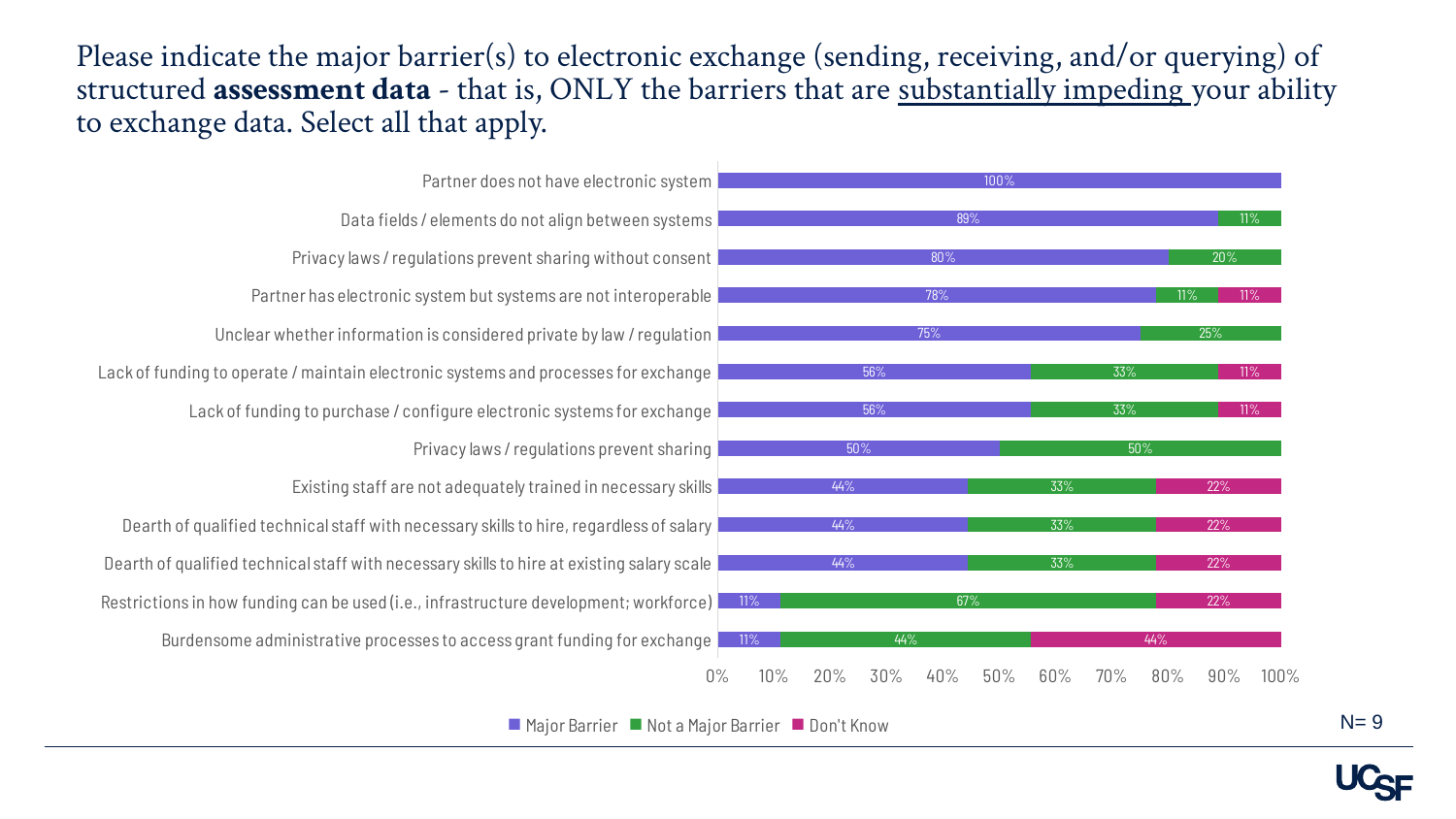

# Please indicate the major barrier(s) to electronic exchange (sending, receiving, and/or querying) of structured assessment data - that is, ONLY the barriers that are substantially impeding your ability to exchange data. Select all that apply.

### Chart

| Category | Major Barrier | Not a Major Barrier | Don't Know |
|---|---|---|---|
| Burdensome administrative processes to access grant funding for exchange | 0.1111111111111111 | 0.4444444444444444 | 0.4444444444444444 |
| Restrictions in how funding can be used (i.e., infrastructure development; workforce) | 0.1111111111111111 | 0.6666666666666666 | 0.2222222222222222 |
| Dearth of qualified technical staff with necessary skills to hire at existing salary scale | 0.4444444444444444 | 0.3333333333333333 | 0.2222222222222222 |
| Dearth of qualified technical staff with necessary skills to hire, regardless of salary | 0.4444444444444444 | 0.3333333333333333 | 0.2222222222222222 |
| Existing staff are not adequately trained in necessary skills | 0.4444444444444444 | 0.3333333333333333 | 0.2222222222222222 |
| Privacy laws / regulations prevent sharing | 0.5 | 0.5 | None |
| Lack of funding to purchase / configure electronic systems for exchange | 0.5555555555555556 | 0.3333333333333333 | 0.1111111111111111 |
| Lack of funding to operate / maintain electronic systems and processes for exchange | 0.5555555555555556 | 0.3333333333333333 | 0.1111111111111111 |
| Unclear whether information is considered private by law / regulation | 0.75 | 0.25 | None |
| Partner has electronic system but systems are not interoperable | 0.7777777777777778 | 0.1111111111111111 | 0.1111111111111111 |
| Privacy laws / regulations prevent sharing without consent | 0.8 | 0.2 | None |
| Data fields / elements do not align between systems | 0.8888888888888888 | 0.1111111111111111 | None |
| Partner does not have electronic system | 1.0 | None | None |
N= 9